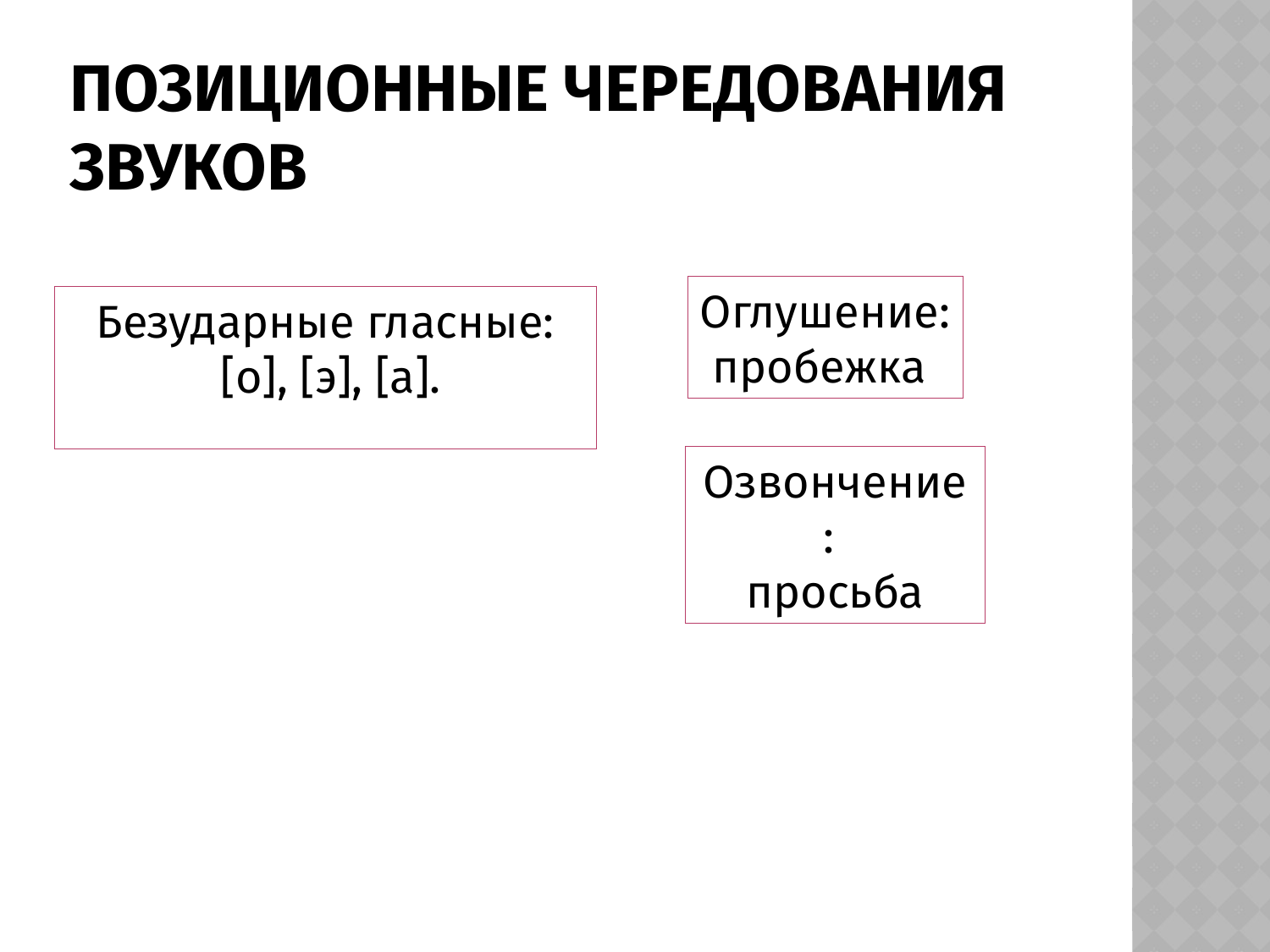

# Позиционные чередования звуков
Оглушение:
пробежка
Безударные гласные: [о], [э], [а].
Озвончение:
просьба